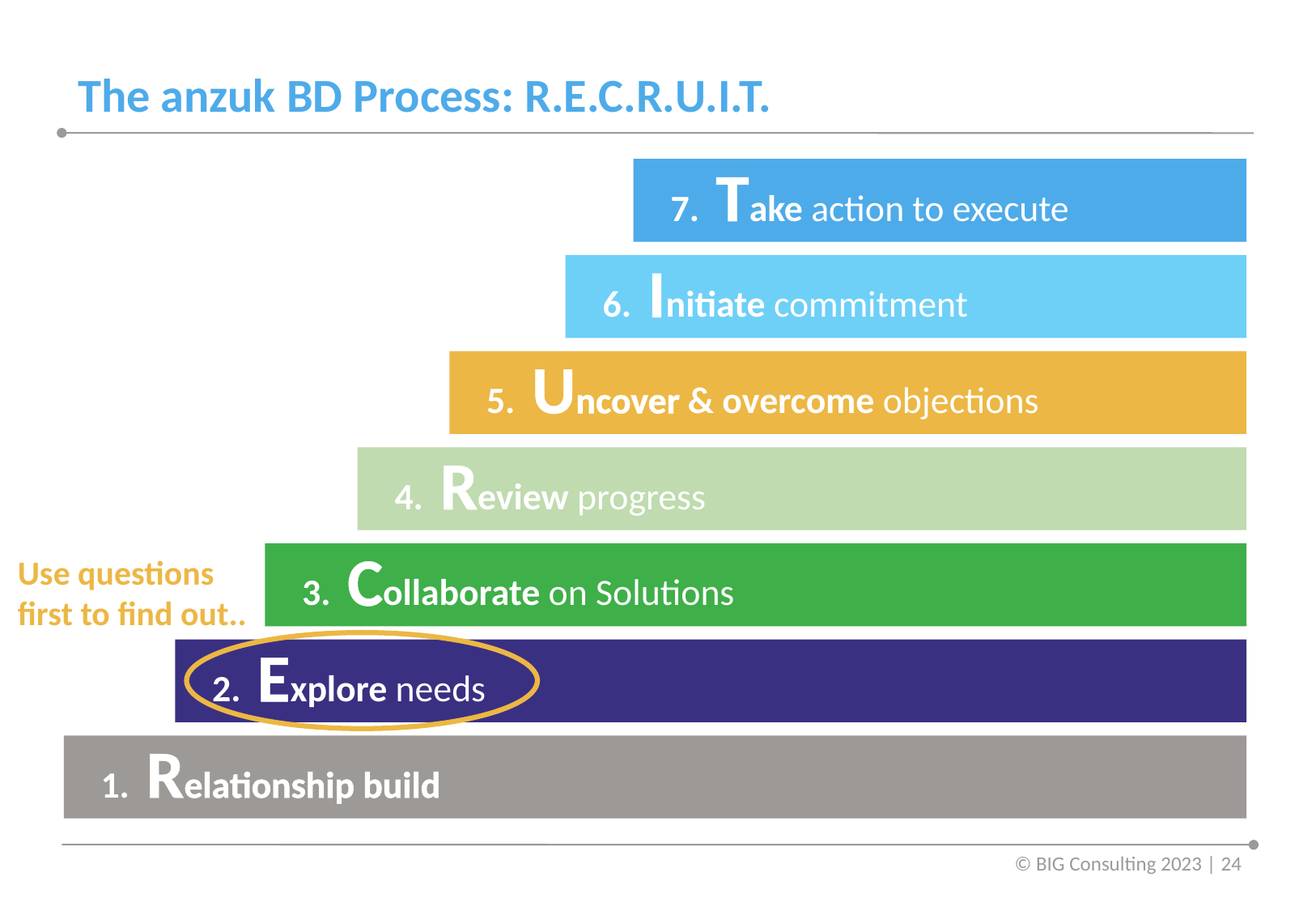

# The anzuk BD Process: R.E.C.R.U.I.T.
   7.  Take action to execute
   6.  Initiate commitment
   5.  Uncover & overcome objections
   4.  Review progress
   3.  Collaborate on Solutions
Use questions first to find out..

   2.  Explore needs
   1.  Relationship build